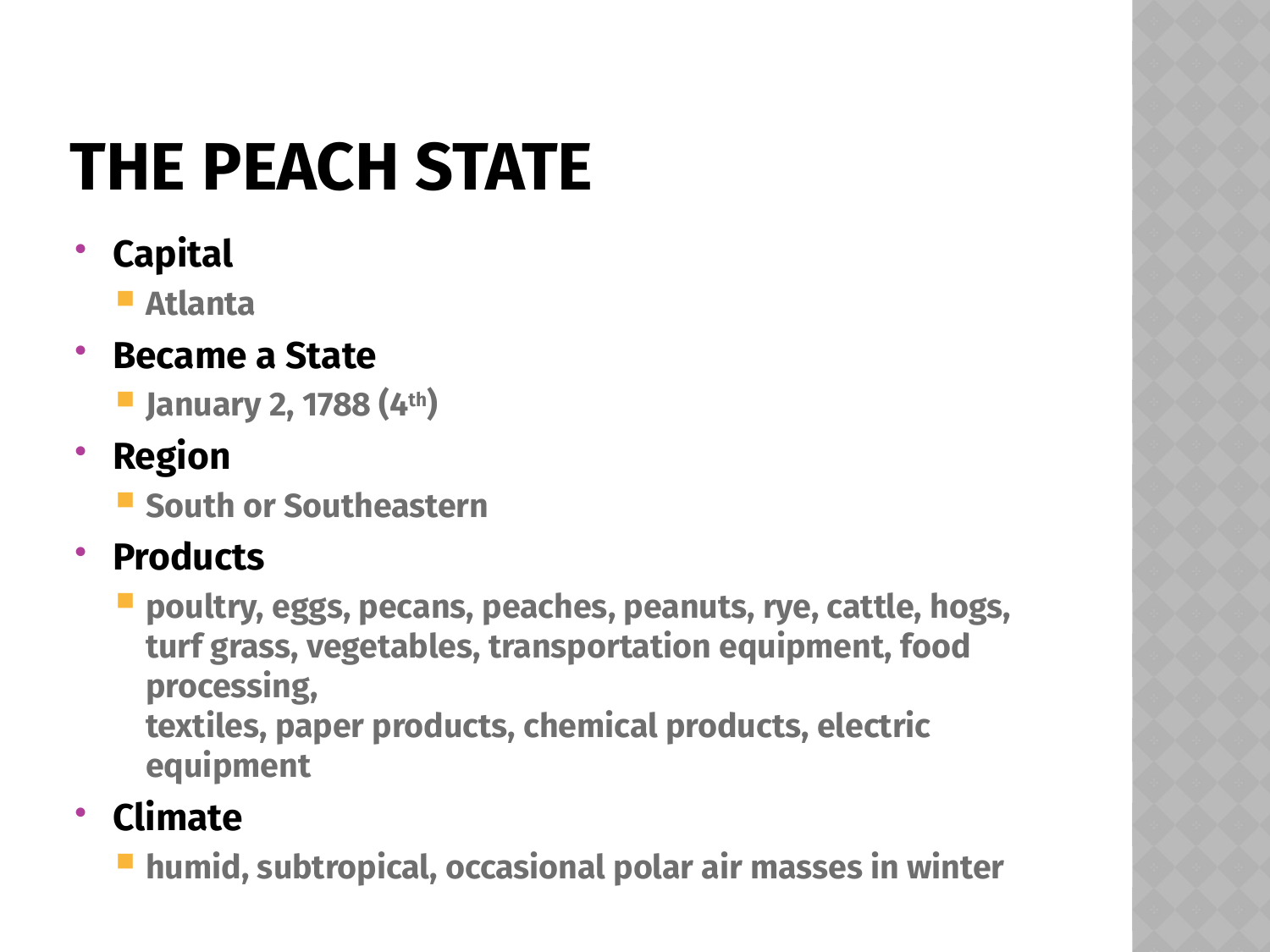

# The Peach state
Capital
Atlanta
Became a State
January 2, 1788 (4th)
Region
South or Southeastern
Products
poultry, eggs, pecans, peaches, peanuts, rye, cattle, hogs,
turf grass, vegetables, transportation equipment, food processing,
textiles, paper products, chemical products, electric equipment
Climate
humid, subtropical, occasional polar air masses in winter